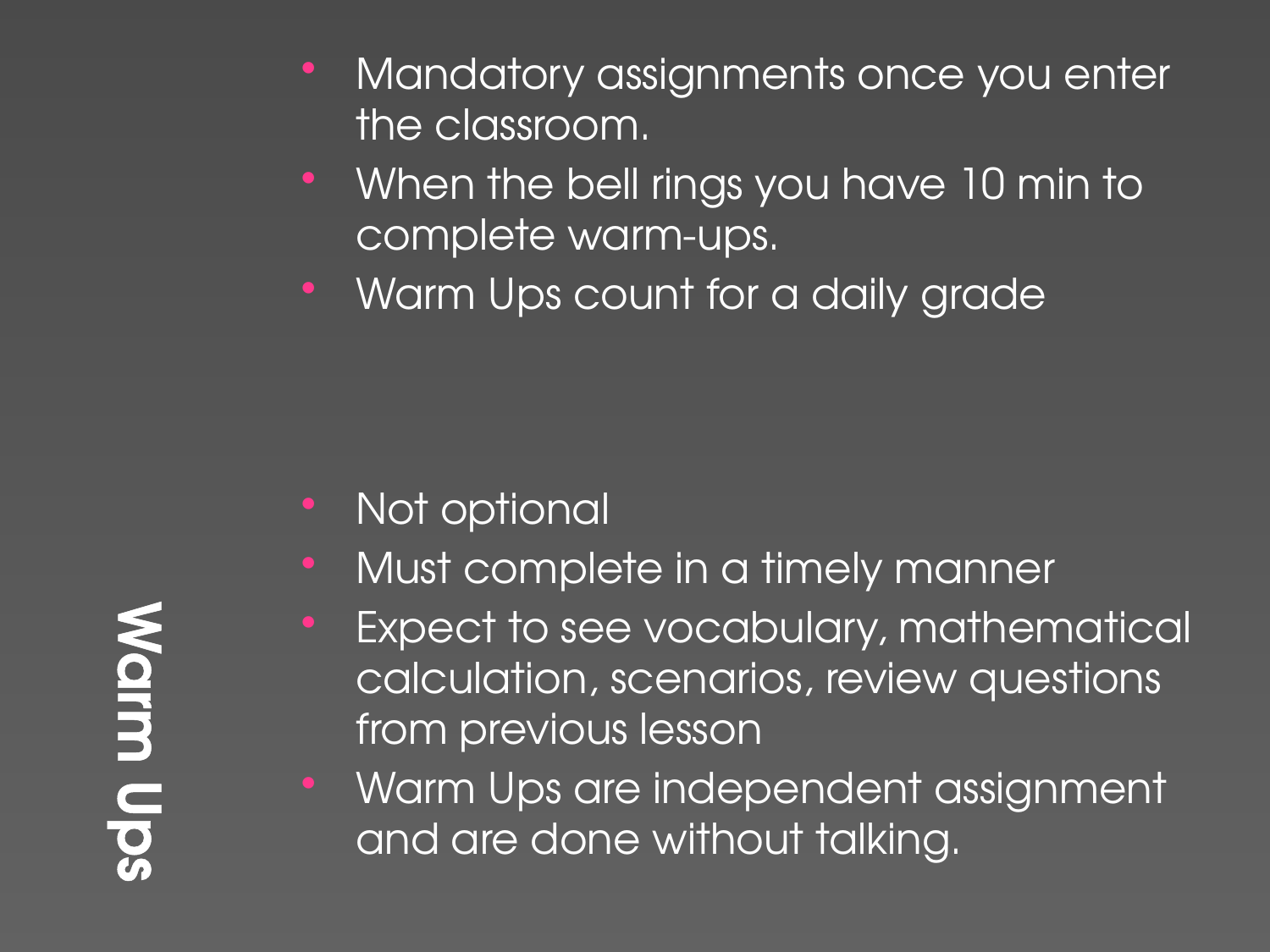

Mandatory assignments once you enter the classroom.
When the bell rings you have 10 min to complete warm-ups.
Warm Ups count for a daily grade
# Warm Ups

Not optional
Must complete in a timely manner
Expect to see vocabulary, mathematical calculation, scenarios, review questions from previous lesson
Warm Ups are independent assignment and are done without talking.